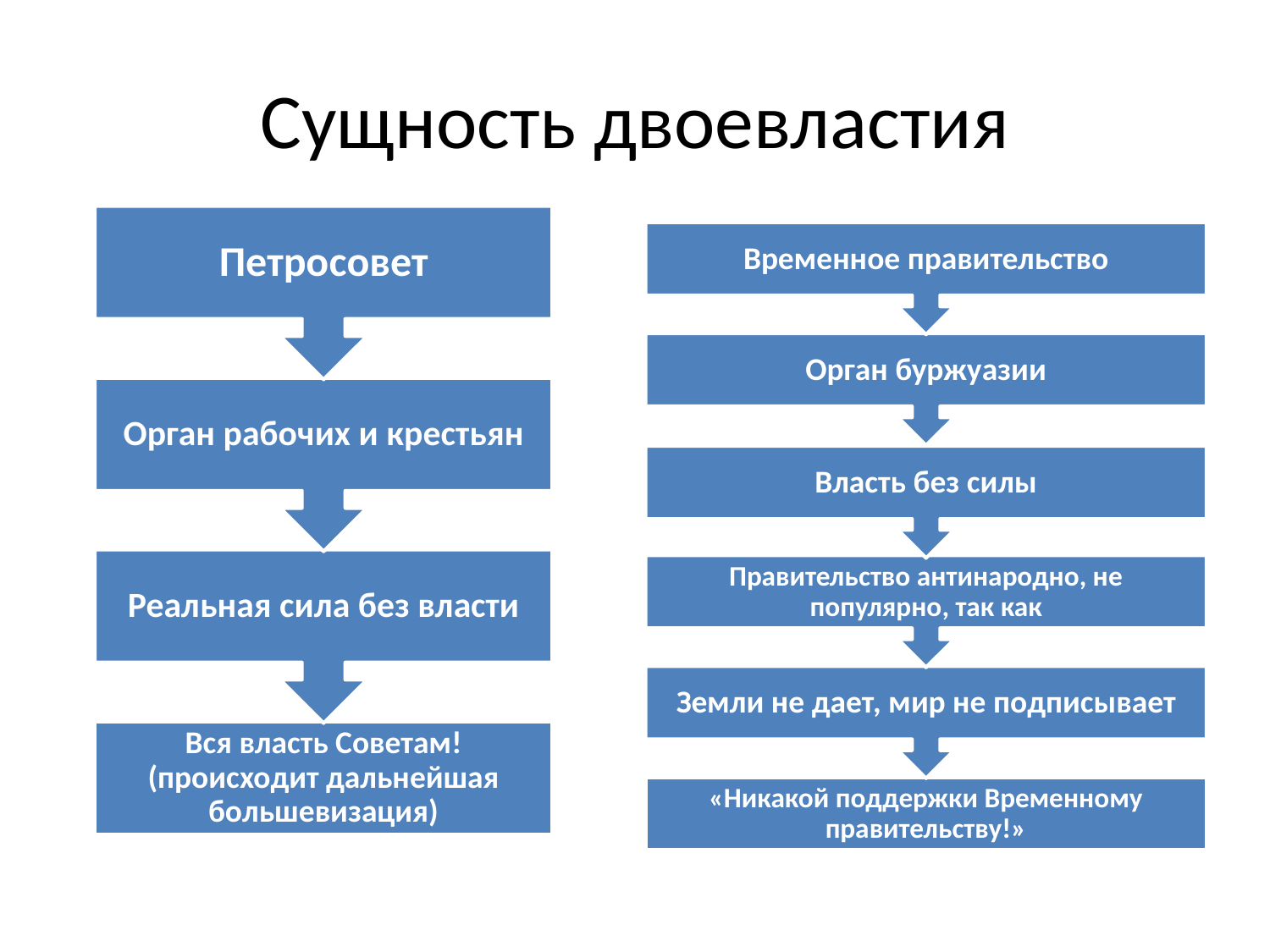

# Сущность двоевластия
Вся власть Советам! (происходит дальнейшая большевизация)
Реальная сила без власти
Орган рабочих и крестьян
Петросовет
«Никакой поддержки Временному правительству!»
Земли не дает, мир не подписывает
Правительство антинародно, не популярно, так как
Власть без силы
Орган буржуазии
Временное правительство